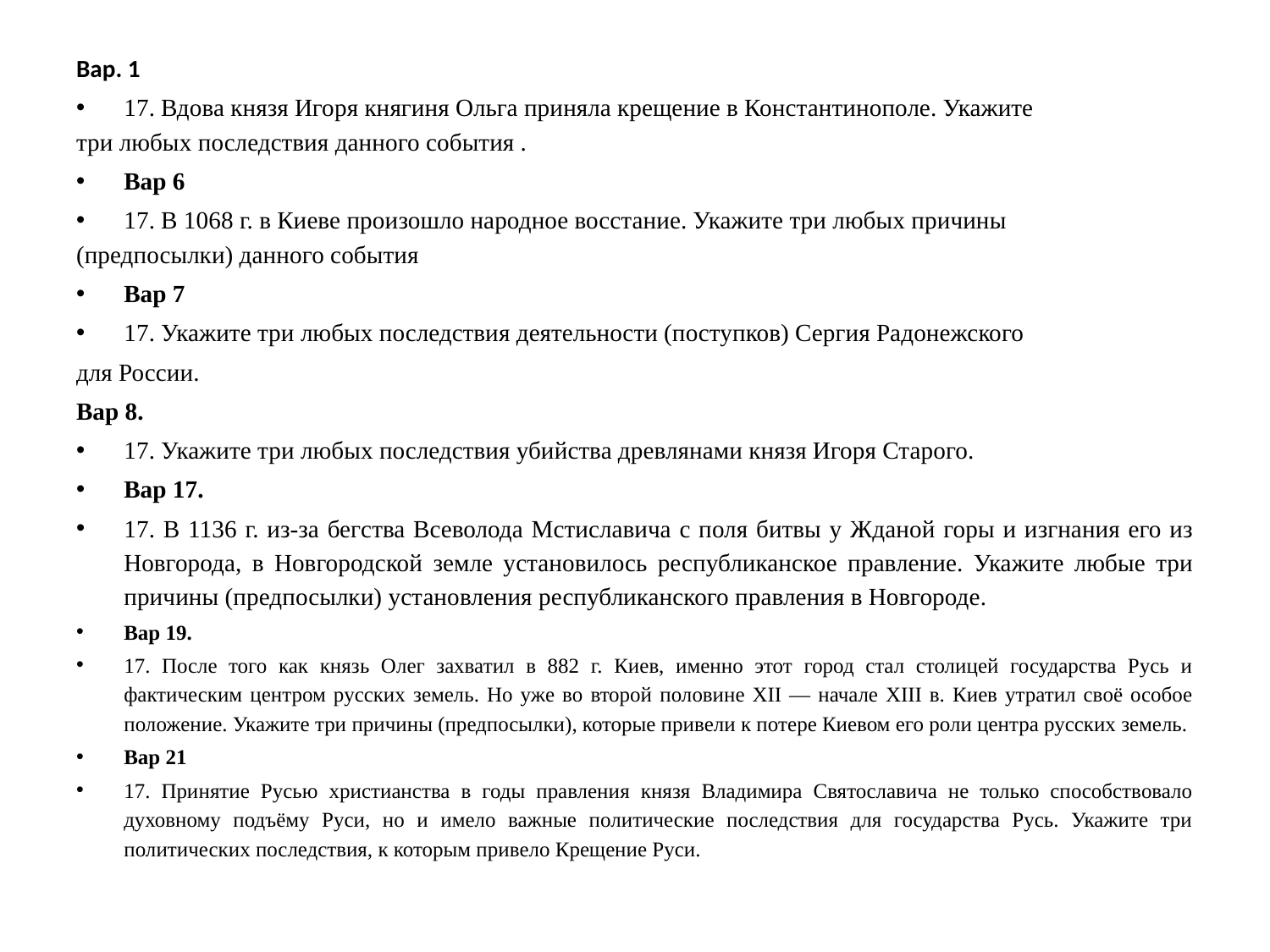

Вар. 1
17. Вдова князя Игоря княгиня Ольга приняла крещение в Константинополе. Укажите
три любых последствия данного события .
Вар 6
17. В 1068 г. в Киеве произошло народное восстание. Укажите три любых причины
(предпосылки) данного события
Вар 7
17. Укажите три любых последствия деятельности (поступков) Сергия Радонежского
для России.
Вар 8.
17. Укажите три любых последствия убийства древлянами князя Игоря Старого.
Вар 17.
17. В 1136 г. из-за бегства Всеволода Мстиславича с поля битвы у Жданой горы и изгнания его из Новгорода, в Новгородской земле установилось республиканское правление. Укажите любые три причины (предпосылки) установления республиканского правления в Новгороде.
Вар 19.
17. После того как князь Олег захватил в 882 г. Киев, именно этот город стал столицей государства Русь и фактическим центром русских земель. Но уже во второй половине XII — начале XIII в. Киев утратил своё особое положение. Укажите три причины (предпосылки), которые привели к потере Киевом его роли центра русских земель.
Вар 21
17. Принятие Русью христианства в годы правления князя Владимира Святославича не только способствовало духовному подъёму Руси, но и имело важные политические последствия для государства Русь. Укажите три политических последствия, к которым привело Крещение Руси.